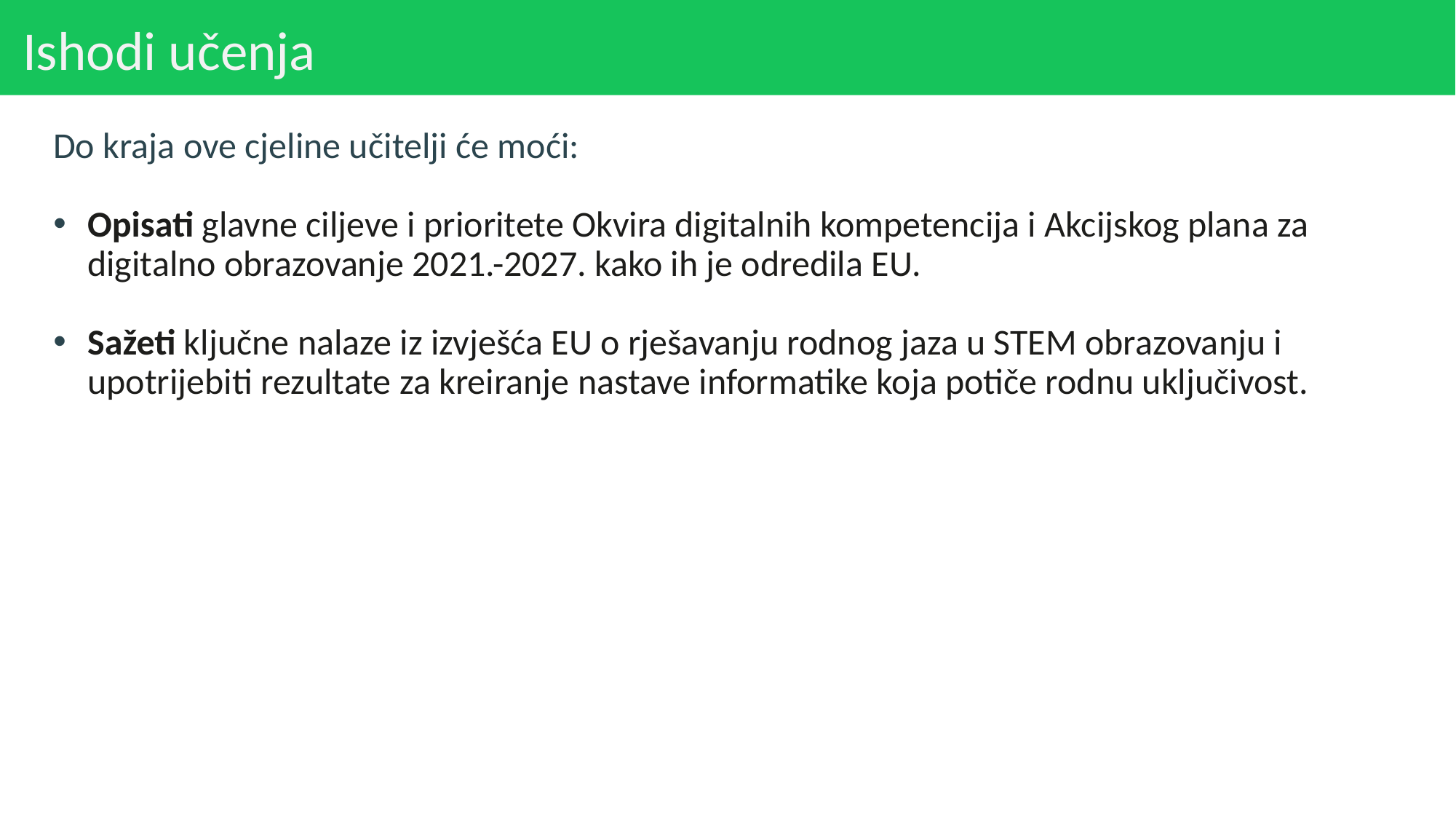

# Ishodi učenja
Do kraja ove cjeline učitelji će moći:

Opisati glavne ciljeve i prioritete Okvira digitalnih kompetencija i Akcijskog plana za digitalno obrazovanje 2021.-2027. kako ih je odredila EU.

Sažeti ključne nalaze iz izvješća EU o rješavanju rodnog jaza u STEM obrazovanju i upotrijebiti rezultate za kreiranje nastave informatike koja potiče rodnu uključivost.